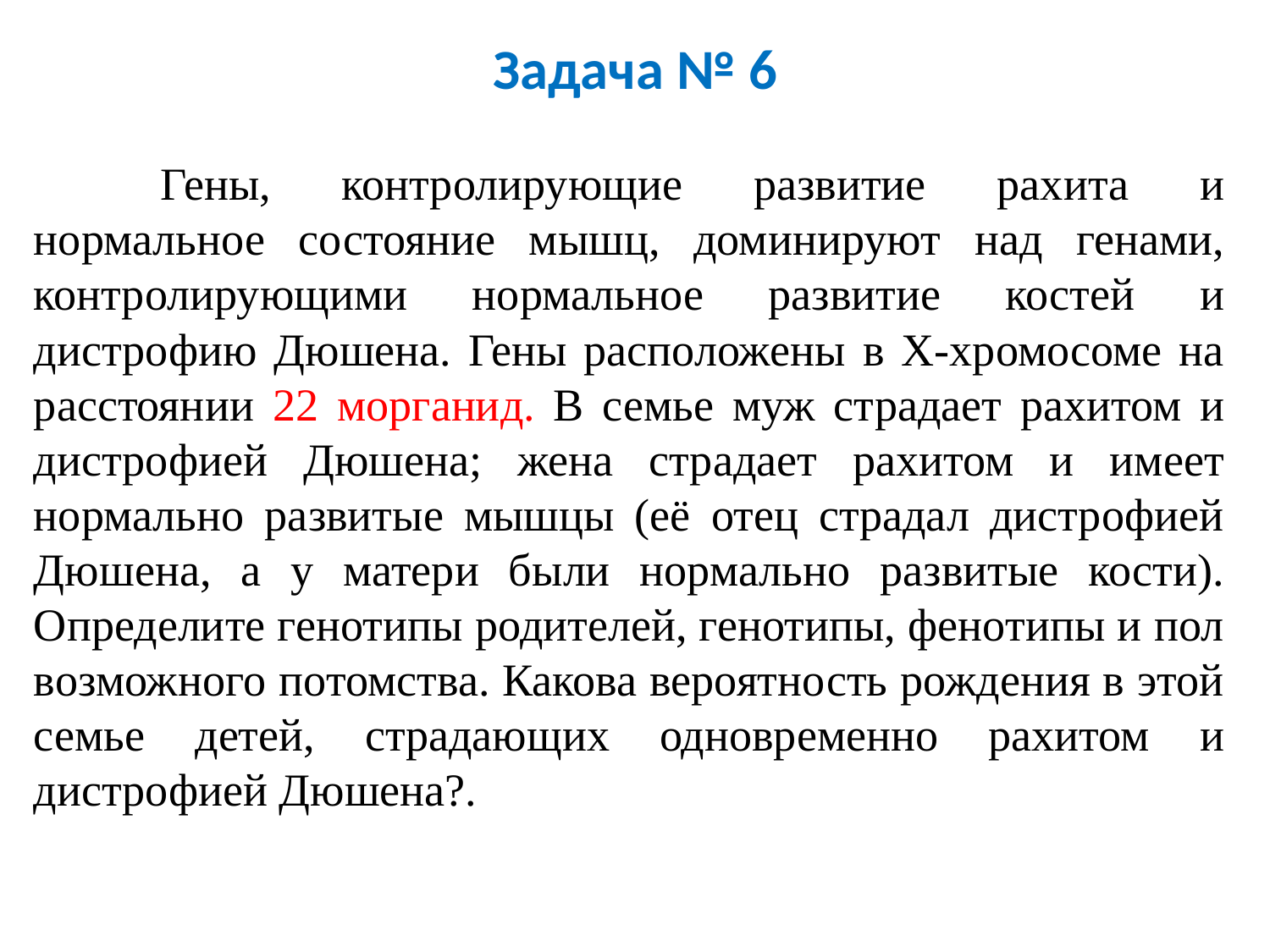

# Задача № 6
	Гены, контролирующие развитие рахита и нормальное состояние мышц, доминируют над генами, контролирующими нормальное развитие костей и дистрофию Дюшена. Гены расположены в Х-хромосоме на расстоянии 22 морганид. В семье муж страдает рахитом и дистрофией Дюшена; жена страдает рахитом и имеет нормально развитые мышцы (её отец страдал дистрофией Дюшена, а у матери были нормально развитые кости). Определите генотипы родителей, генотипы, фенотипы и пол возможного потомства. Какова вероятность рождения в этой семье детей, страдающих одновременно рахитом и дистрофией Дюшена?.